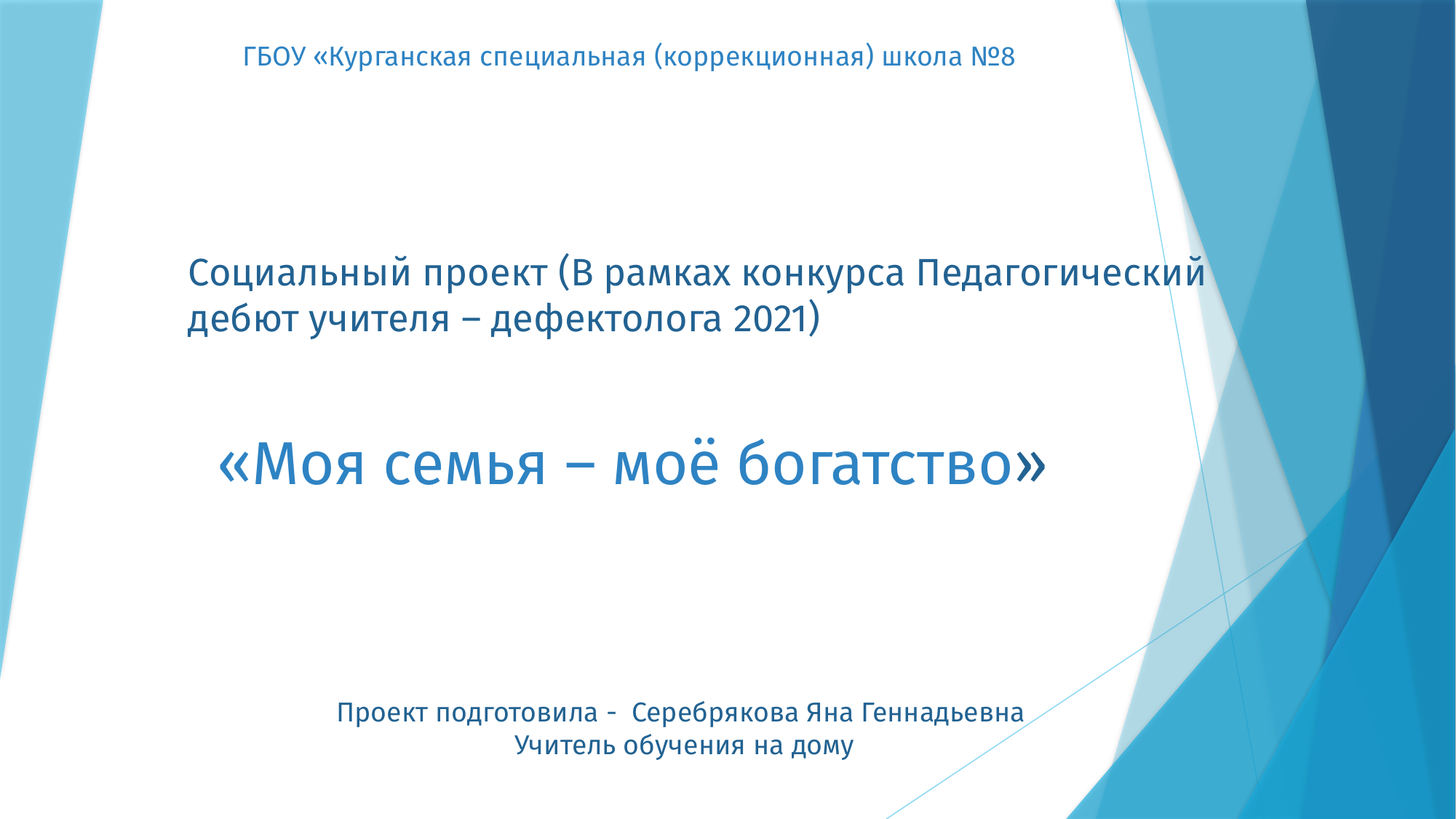

# ГБОУ «Курганская специальная (коррекционная) школа №8
Социальный проект (В рамках конкурса Педагогический дебют учителя – дефектолога 2021)

«Моя семья – моё богатство»
Проект подготовила -  Серебрякова Яна Геннадьевна
Учитель обучения на дому